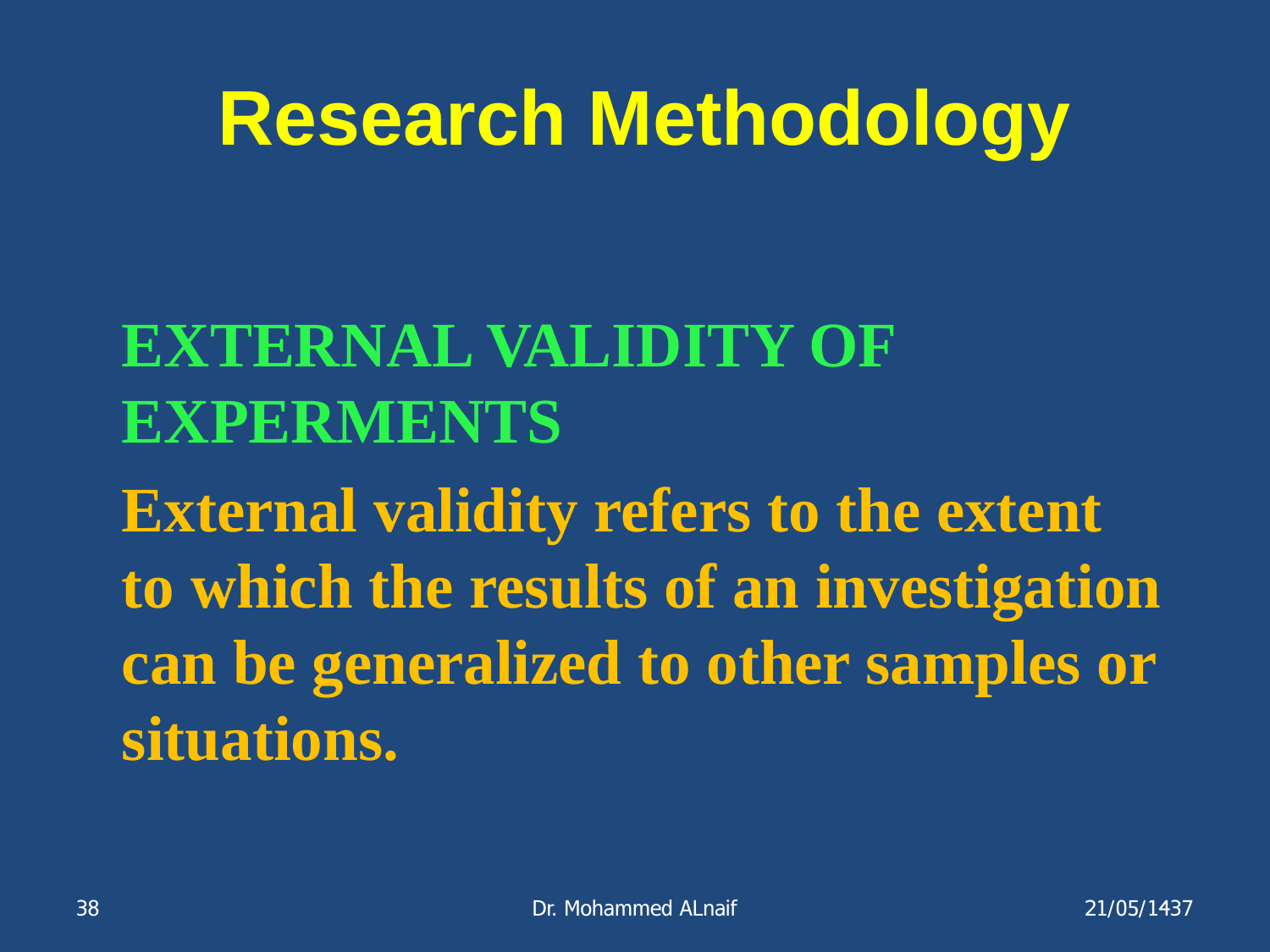

# Research Methodology
EXTERNAL VALIDITY OF EXPERMENTS
External validity refers to the extent to which the results of an investigation can be generalized to other samples or situations.
38
Dr. Mohammed ALnaif
21/05/1437